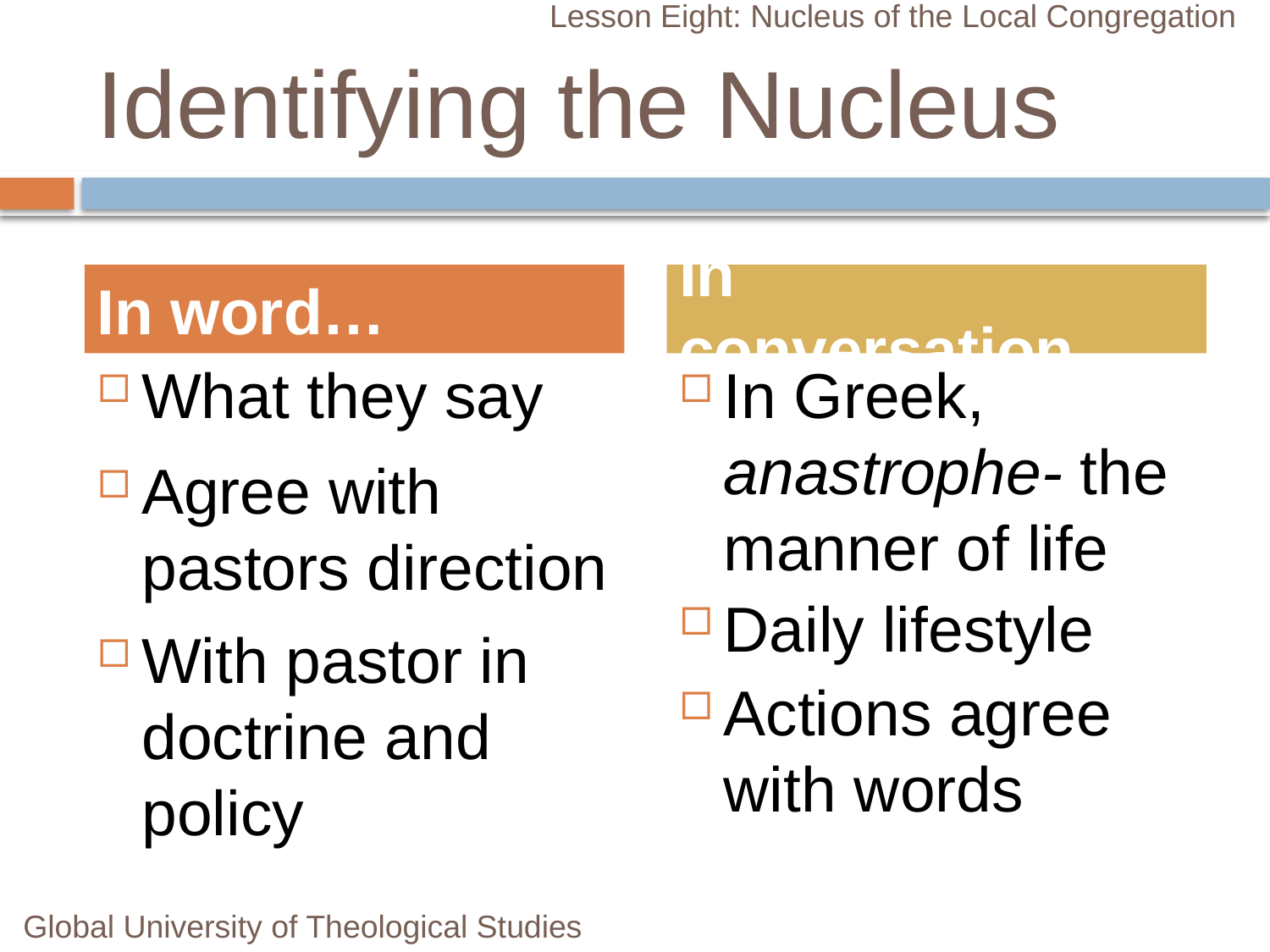

Lesson Eight: Nucleus of the Local Congregation
# Identifying the Nucleus
In word…
In conversation…
What they say
In Greek, anastrophe- the manner of life
Agree with pastors direction
Daily lifestyle
With pastor in doctrine and policy
Actions agree with words
Global University of Theological Studies